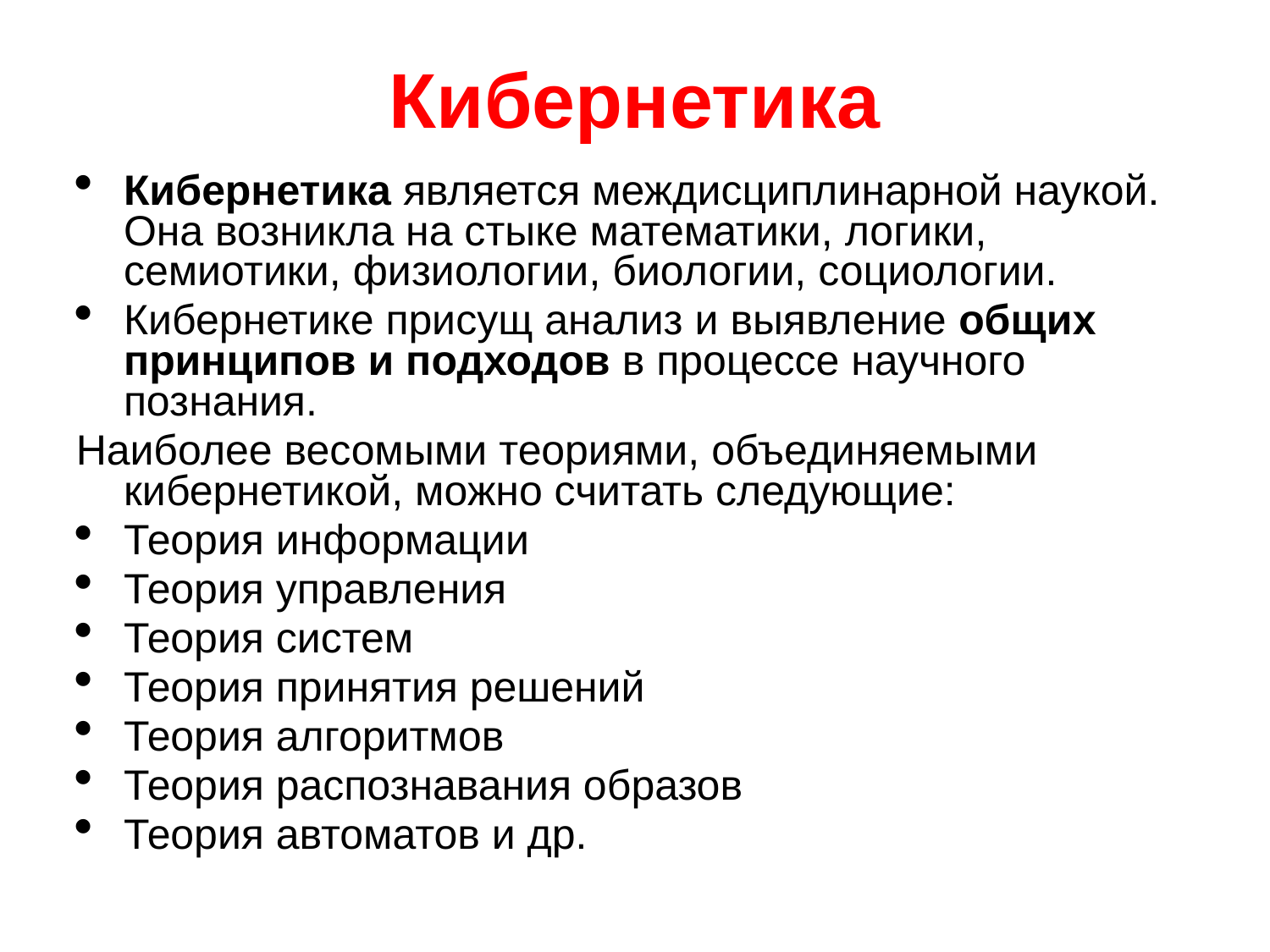

Кибернетика
Кибернетика является междисциплинарной наукой. Она возникла на стыке математики, логики, семиотики, физиологии, биологии, социологии.
Кибернетике присущ анализ и выявление общих принципов и подходов в процессе научного познания.
Наиболее весомыми теориями, объединяемыми кибернетикой, можно считать следующие:
Теория информации
Теория управления
Теория систем
Теория принятия решений
Теория алгоритмов
Теория распознавания образов
Теория автоматов и др.